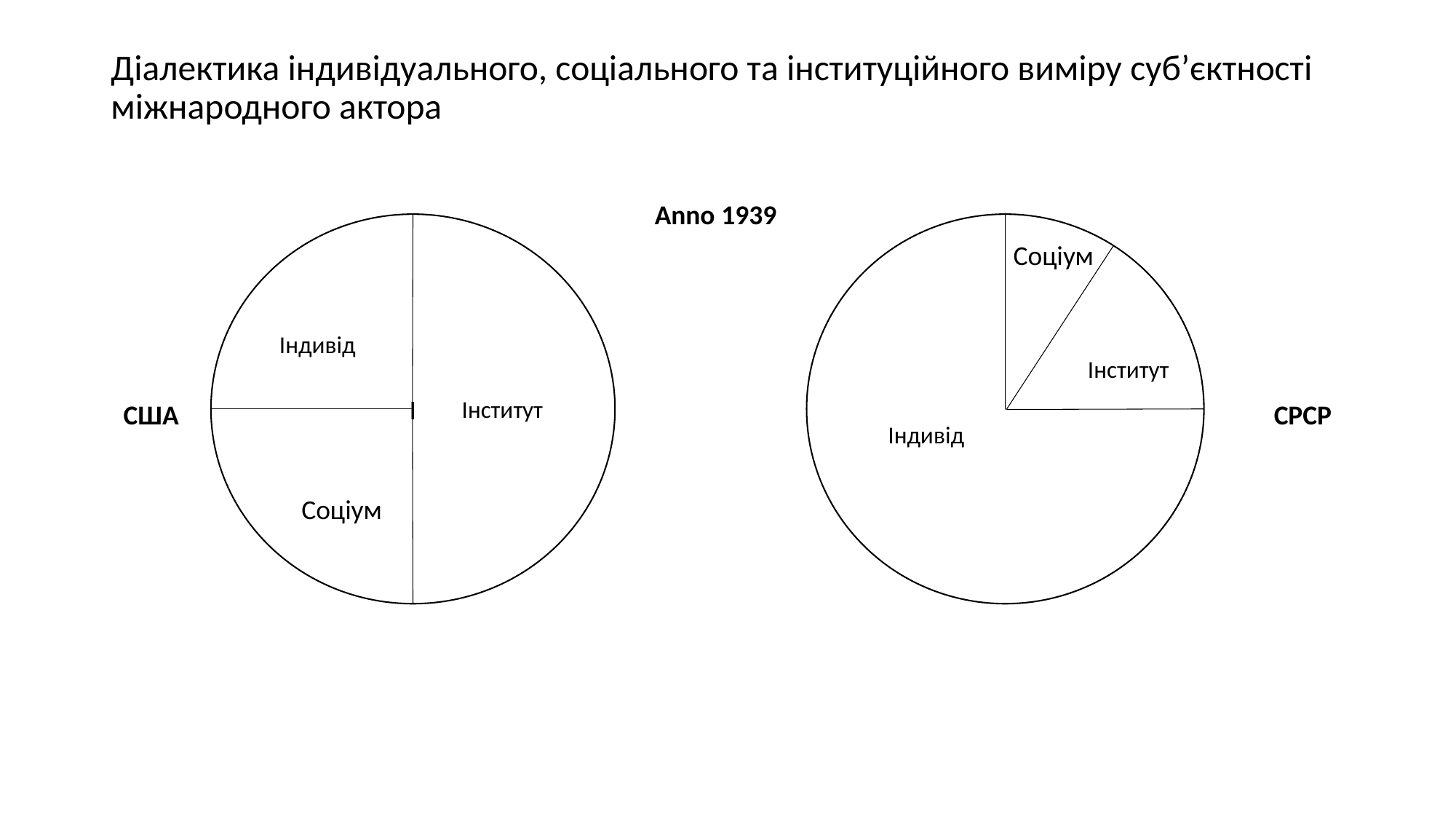

# Діалектика індивідуального, соціального та інституційного виміру суб’єктності міжнародного актора
 Anno 1939

І
Соціум
Індивід
Інститут
Інститут
США
СРСР
Індивід
Соціум